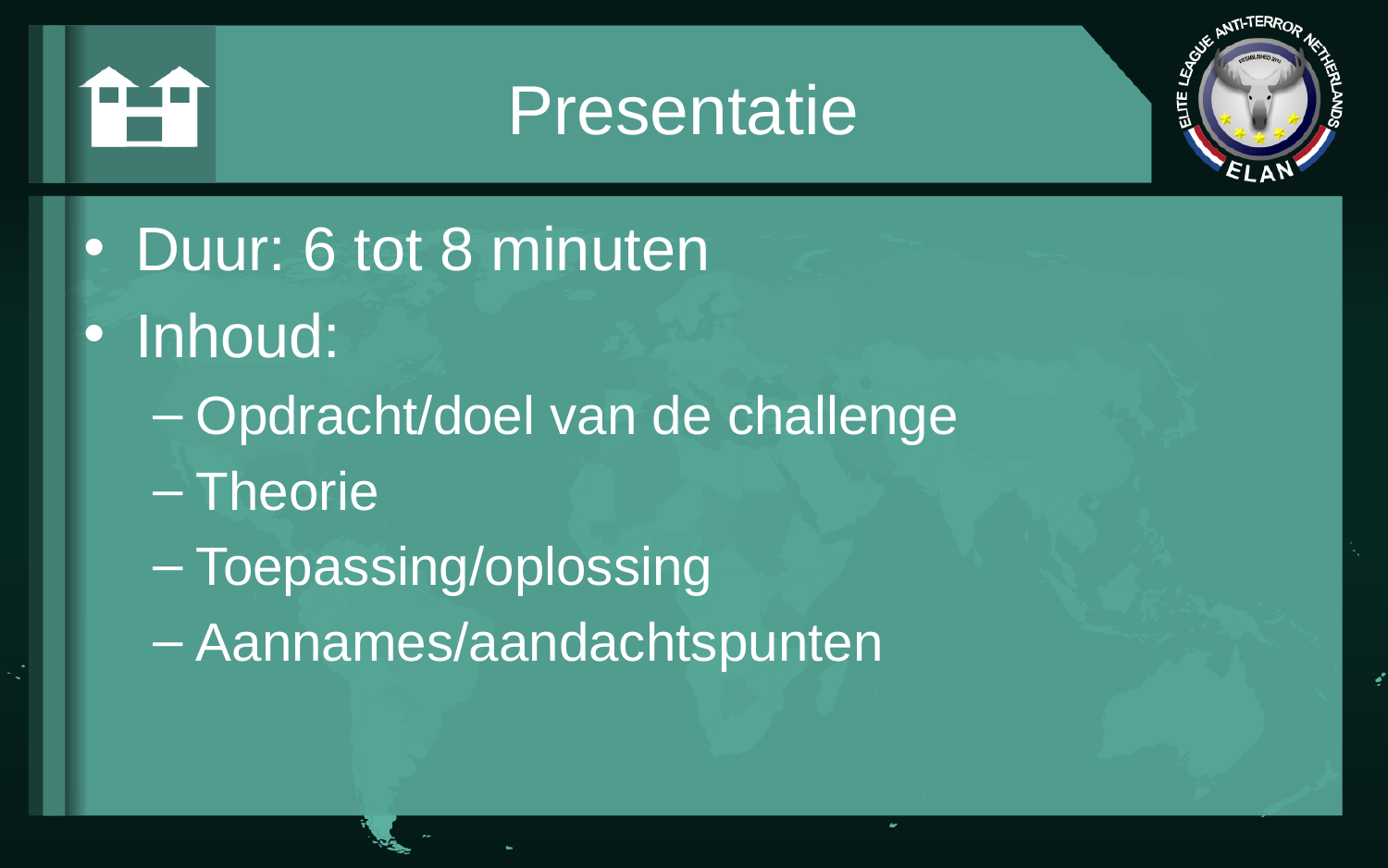

# Presentatie
Duur: 6 tot 8 minuten
Inhoud:
Opdracht/doel van de challenge
Theorie
Toepassing/oplossing
Aannames/aandachtspunten